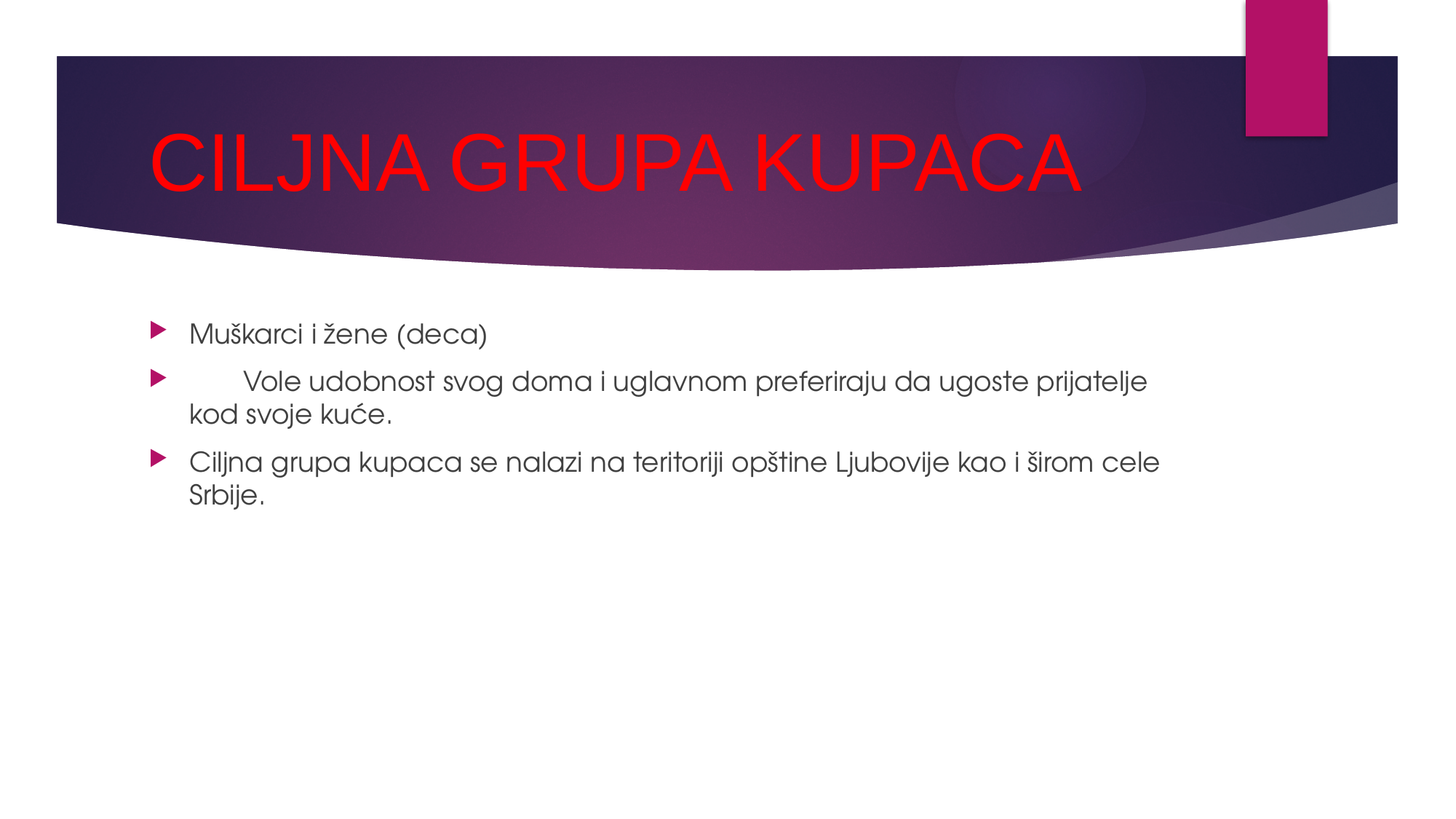

# CILJNA GRUPA KUPACA
Muškarci i žene (deca)
       Vole udobnost svog doma i uglavnom preferiraju da ugoste prijatelje kod svoje kuće.
Ciljna grupa kupaca se nalazi na teritoriji opštine Ljubovije kao i širom cele Srbije.